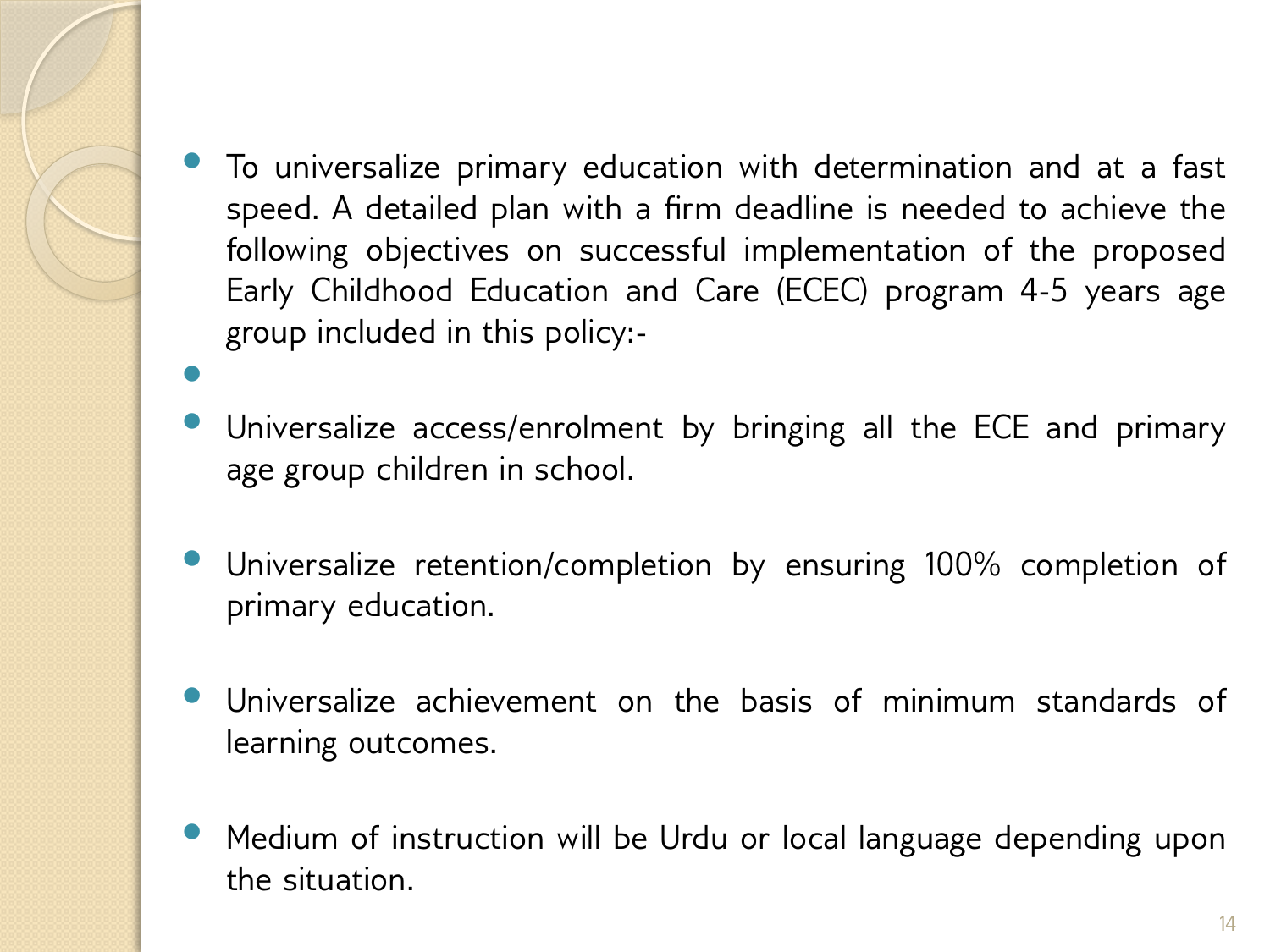

To universalize primary education with determination and at a fast speed. A detailed plan with a firm deadline is needed to achieve the following objectives on successful implementation of the proposed Early Childhood Education and Care (ECEC) program 4-5 years age group included in this policy:-

Universalize access/enrolment by bringing all the ECE and primary age group children in school.

Universalize retention/completion by ensuring 100% completion of primary education.

Universalize achievement on the basis of minimum standards of learning outcomes.

Medium of instruction will be Urdu or local language depending upon the situation.
14